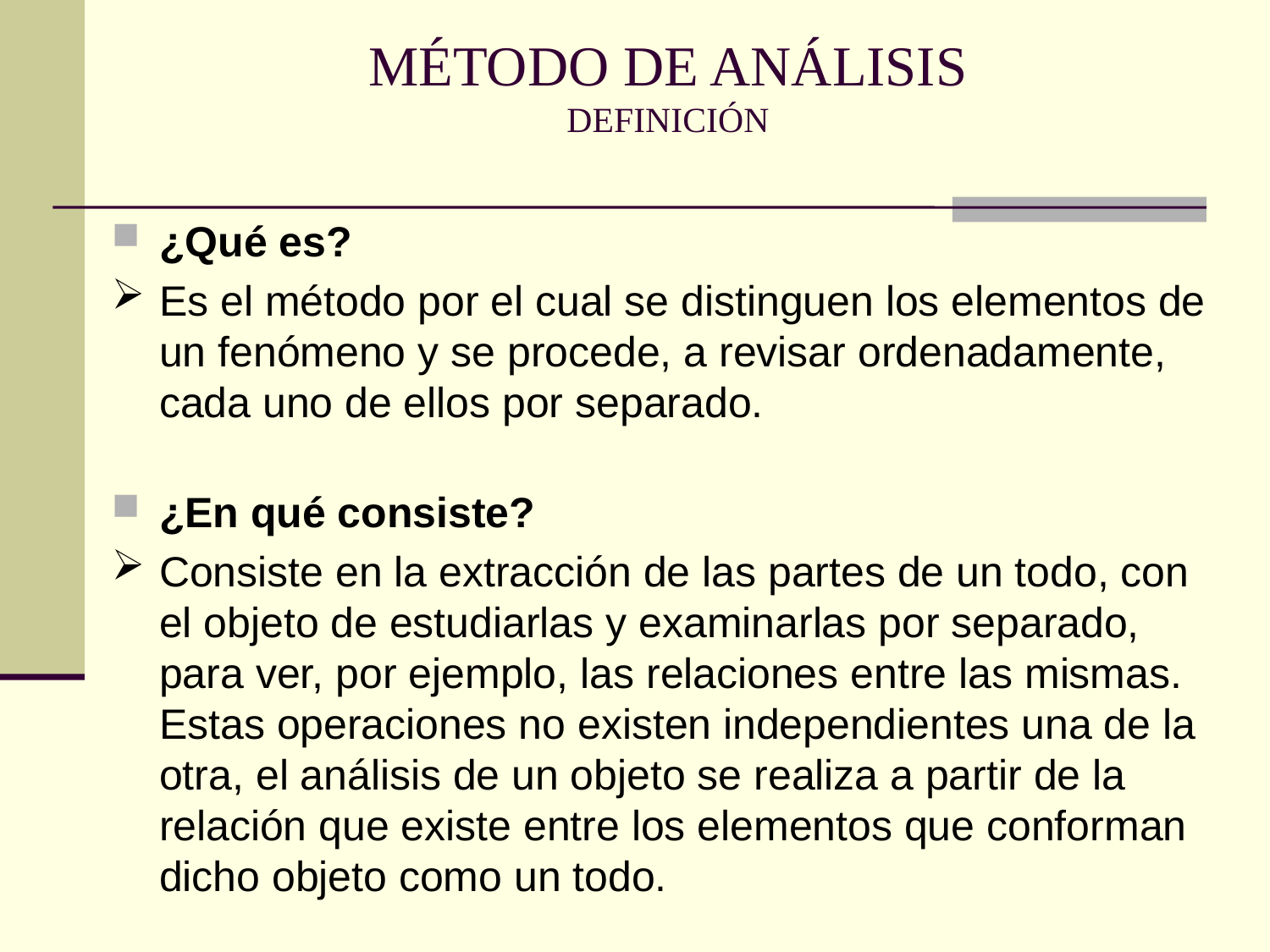

MÉTODO DE ANÁLISIS
DEFINICIÓN
¿Qué es?
Es el método por el cual se distinguen los elementos de un fenómeno y se procede, a revisar ordenadamente, cada uno de ellos por separado.

¿En qué consiste?
Consiste en la extracción de las partes de un todo, con el objeto de estudiarlas y examinarlas por separado, para ver, por ejemplo, las relaciones entre las mismas. Estas operaciones no existen independientes una de la otra, el análisis de un objeto se realiza a partir de la relación que existe entre los elementos que conforman dicho objeto como un todo.